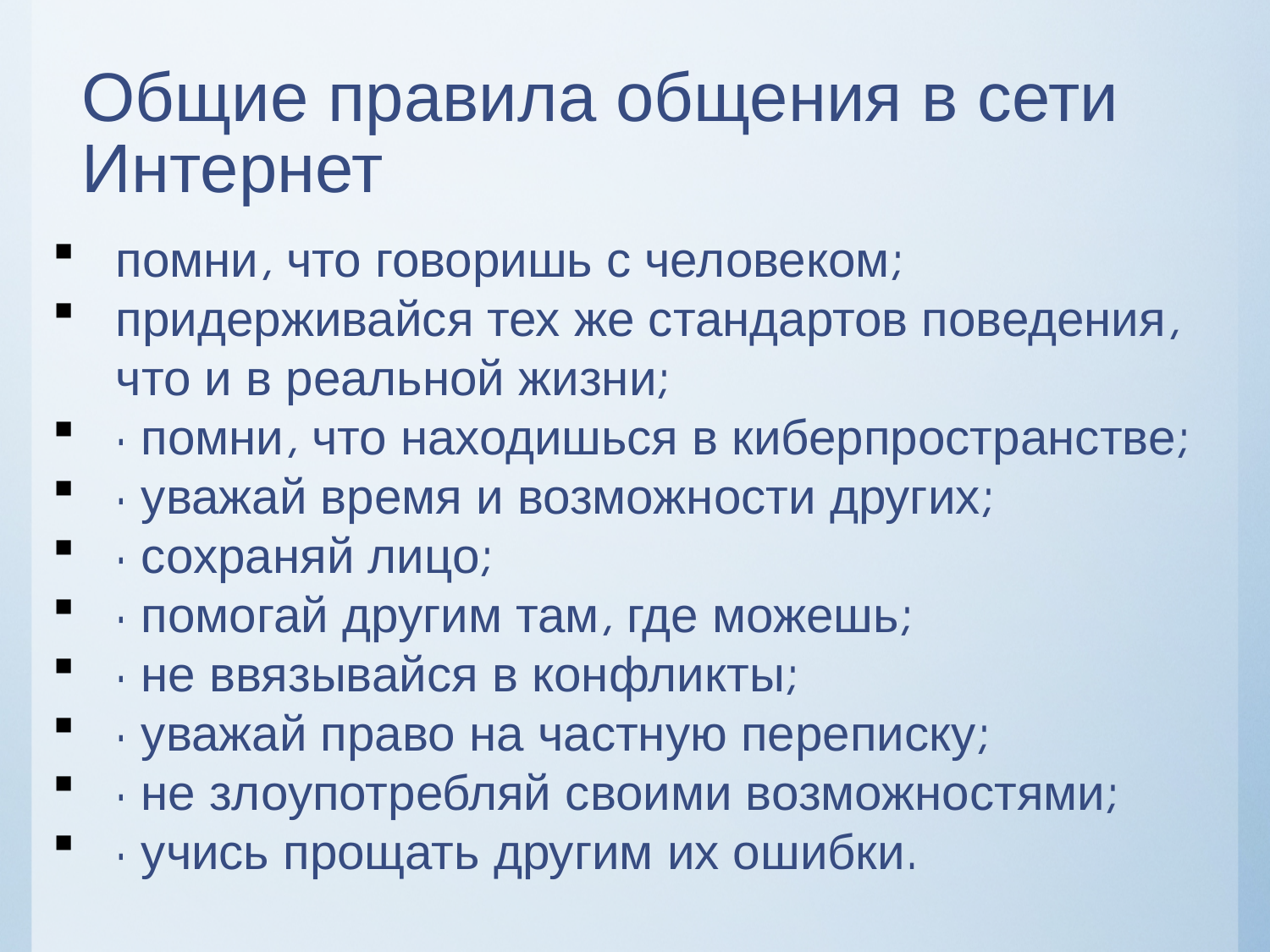

# Общие правила общения в сети Интернет
помни, что говоришь с человеком;
придерживайся тех же стандартов поведения, что и в реальной жизни;
· помни, что находишься в киберпространстве;
· уважай время и возможности других;
· сохраняй лицо;
· помогай другим там, где можешь;
· не ввязывайся в конфликты;
· уважай право на частную переписку;
· не злоупотребляй своими возможностями;
· учись прощать другим их ошибки.